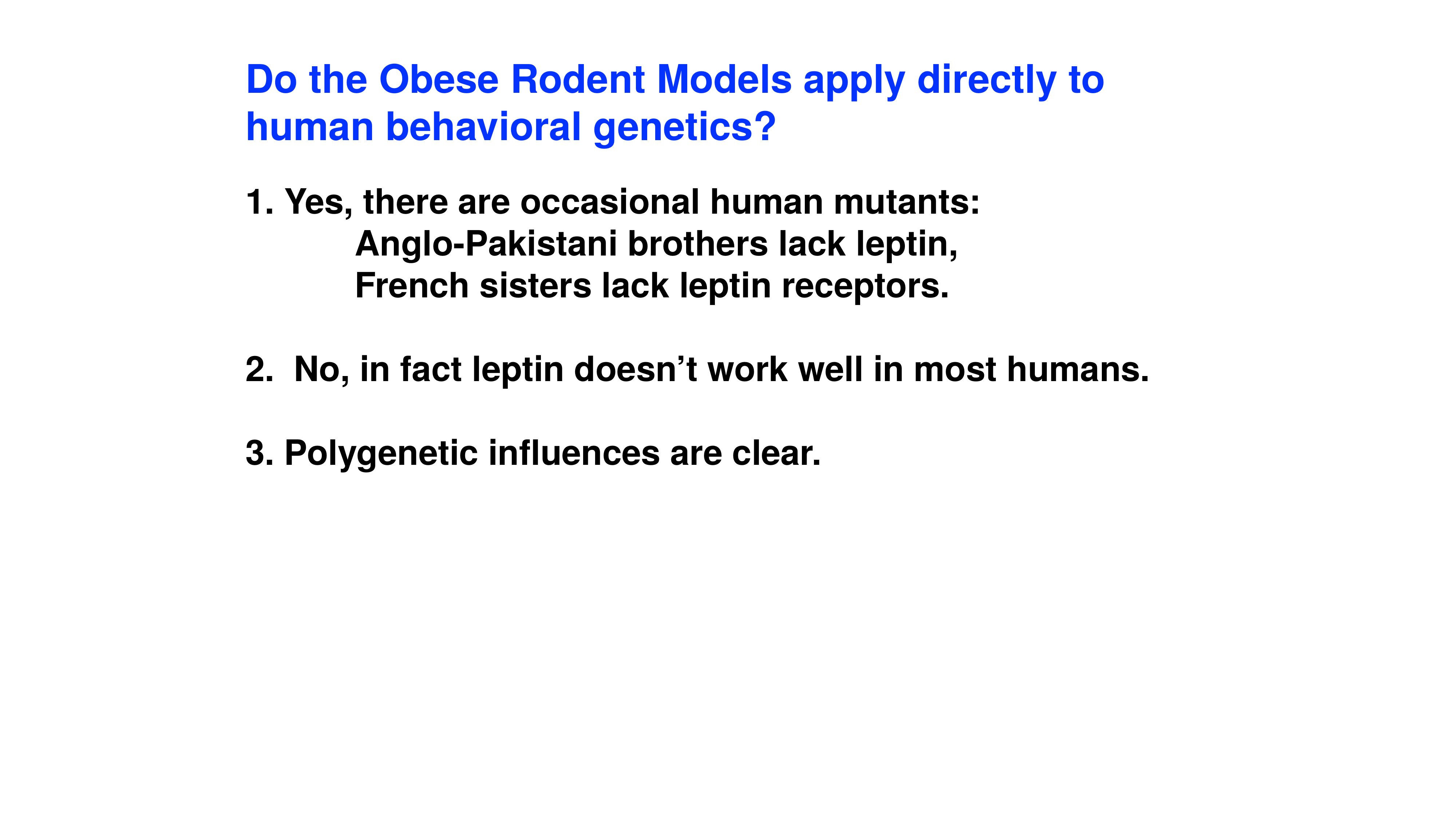

# Do the Obese Rodent Models apply directly to human behavioral genetics?
1. Yes, there are occasional human mutants:
	Anglo-Pakistani brothers lack leptin,
	French sisters lack leptin receptors.

2.  No, in fact leptin doesn’t work well in most humans.

3. Polygenetic influences are clear.